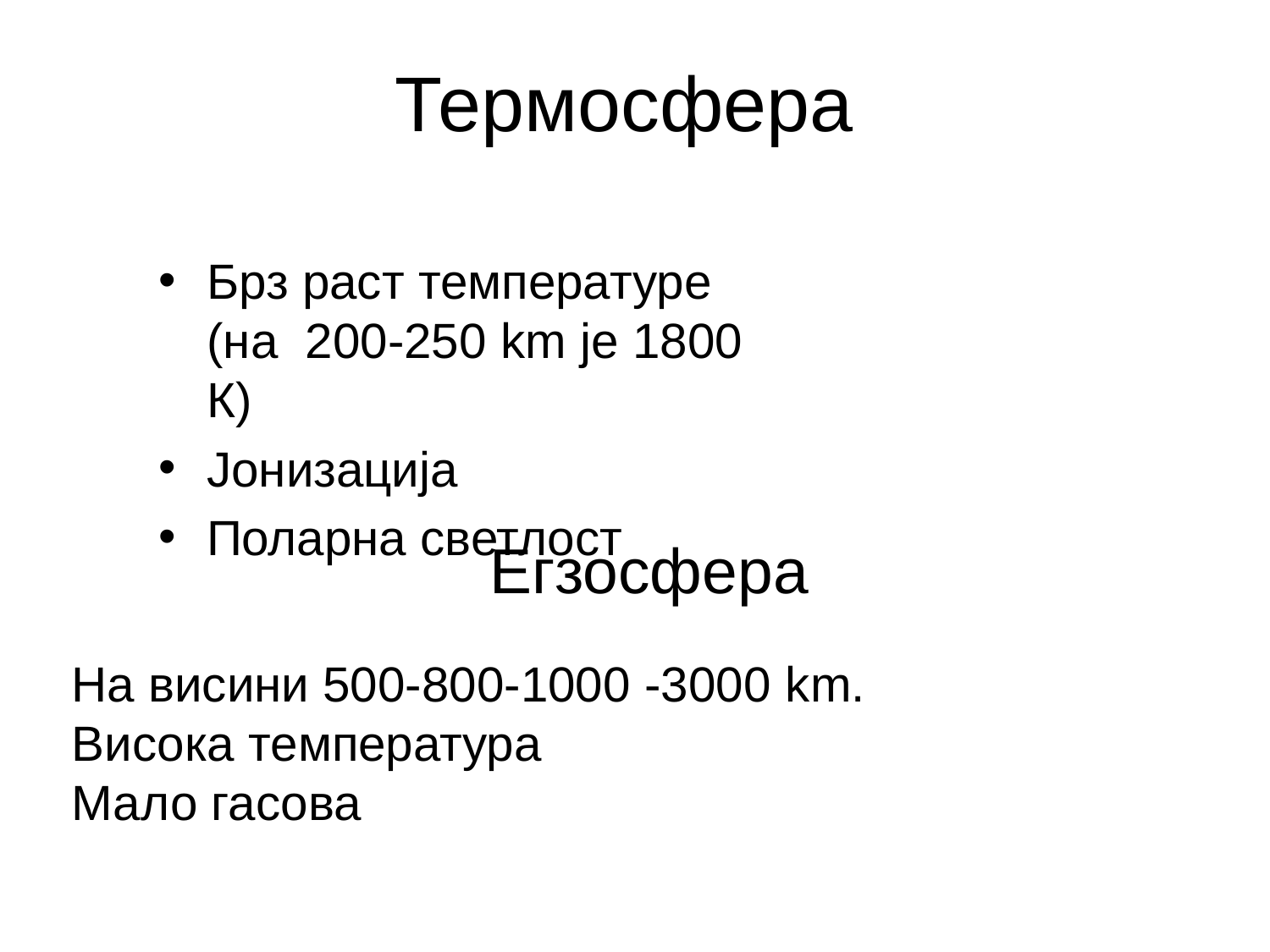

# Термосфера
Брз раст температуре (на  200-250 km је 1800 К)
Јонизација
Поларна светлост

Егзосфера
На висини 500-800-1000 -3000 km.
Висока температура
Мало гасова